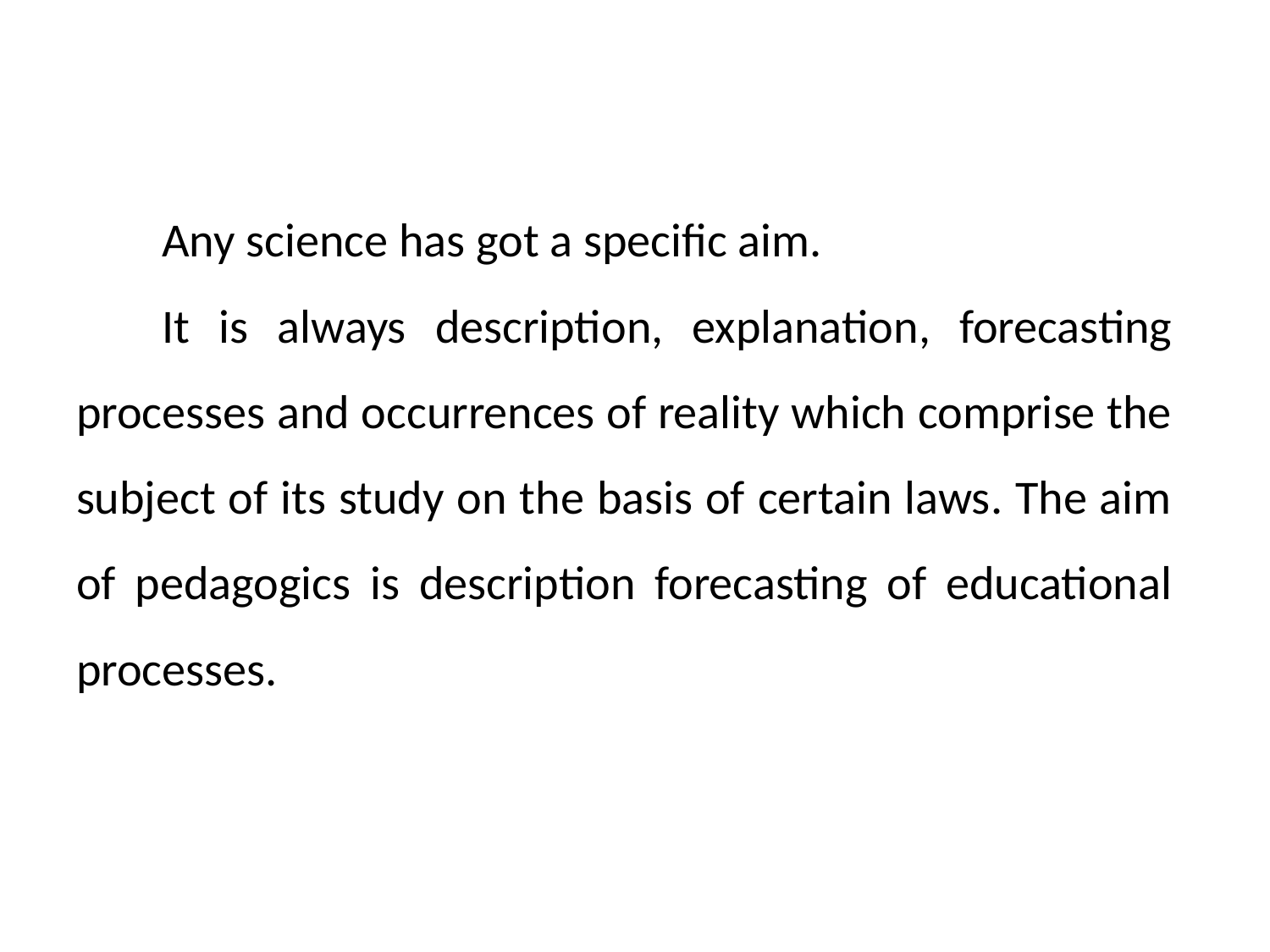

Any science has got a specific aim.
It is always description, explanation, forecasting processes and occurrences of reality which comprise the subject of its study on the basis of certain laws. The aim of pedagogics is description forecasting of educational processes.
#